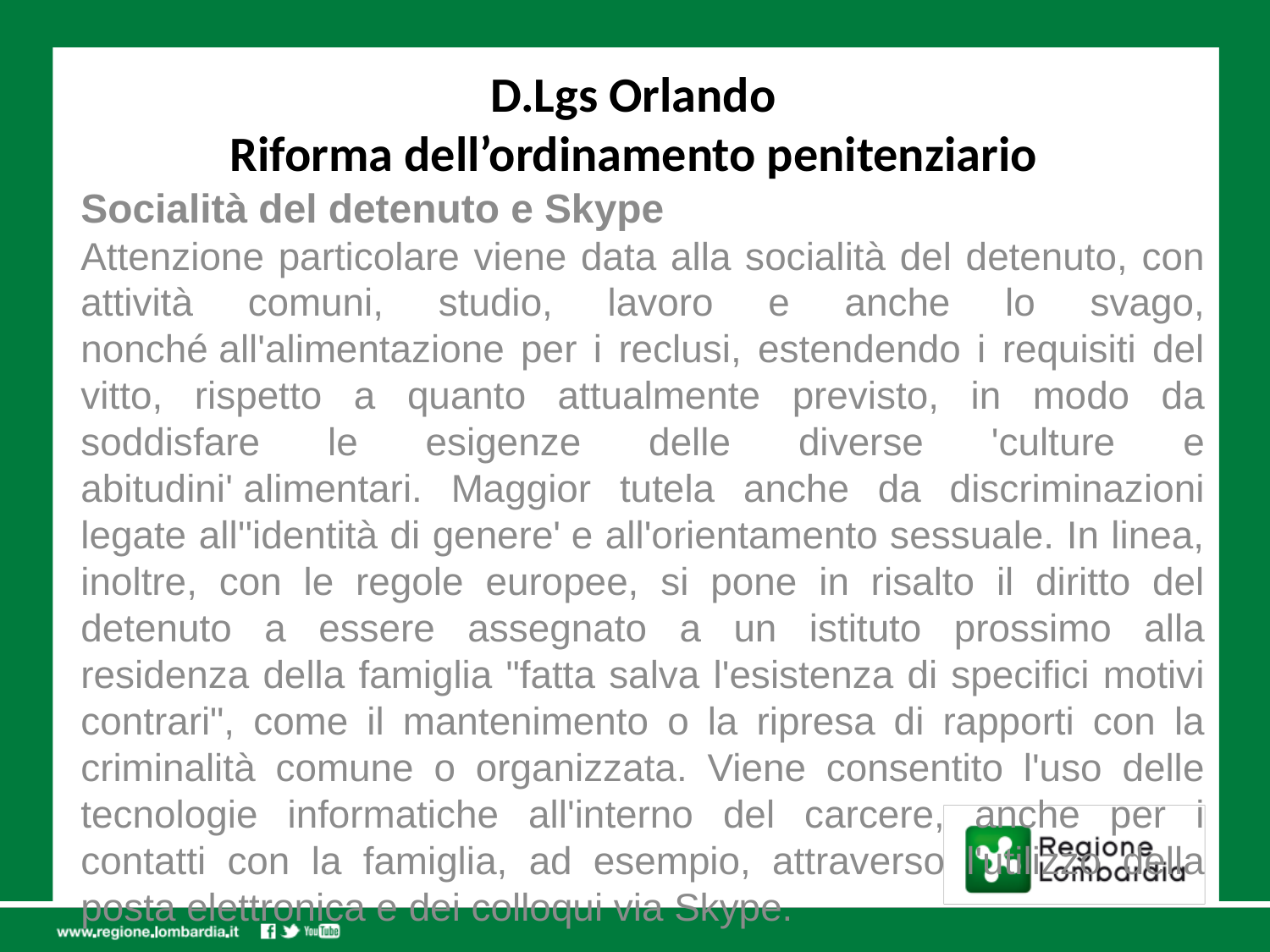

# D.Lgs Orlando Riforma dell’ordinamento penitenziario
Socialità del detenuto e Skype
Attenzione particolare viene data alla socialità del detenuto, con attività comuni, studio, lavoro e anche lo svago, nonché all'alimentazione per i reclusi, estendendo i requisiti del vitto, rispetto a quanto attualmente previsto, in modo da soddisfare le esigenze delle diverse 'culture e abitudini' alimentari. Maggior tutela anche da discriminazioni legate all''identità di genere' e all'orientamento sessuale. In linea, inoltre, con le regole europee, si pone in risalto il diritto del detenuto a essere assegnato a un istituto prossimo alla residenza della famiglia "fatta salva l'esistenza di specifici motivi contrari", come il mantenimento o la ripresa di rapporti con la criminalità comune o organizzata. Viene consentito l'uso delle tecnologie informatiche all'interno del carcere, anche per i contatti con la famiglia, ad esempio, attraverso l'utilizzo della posta elettronica e dei colloqui via Skype.